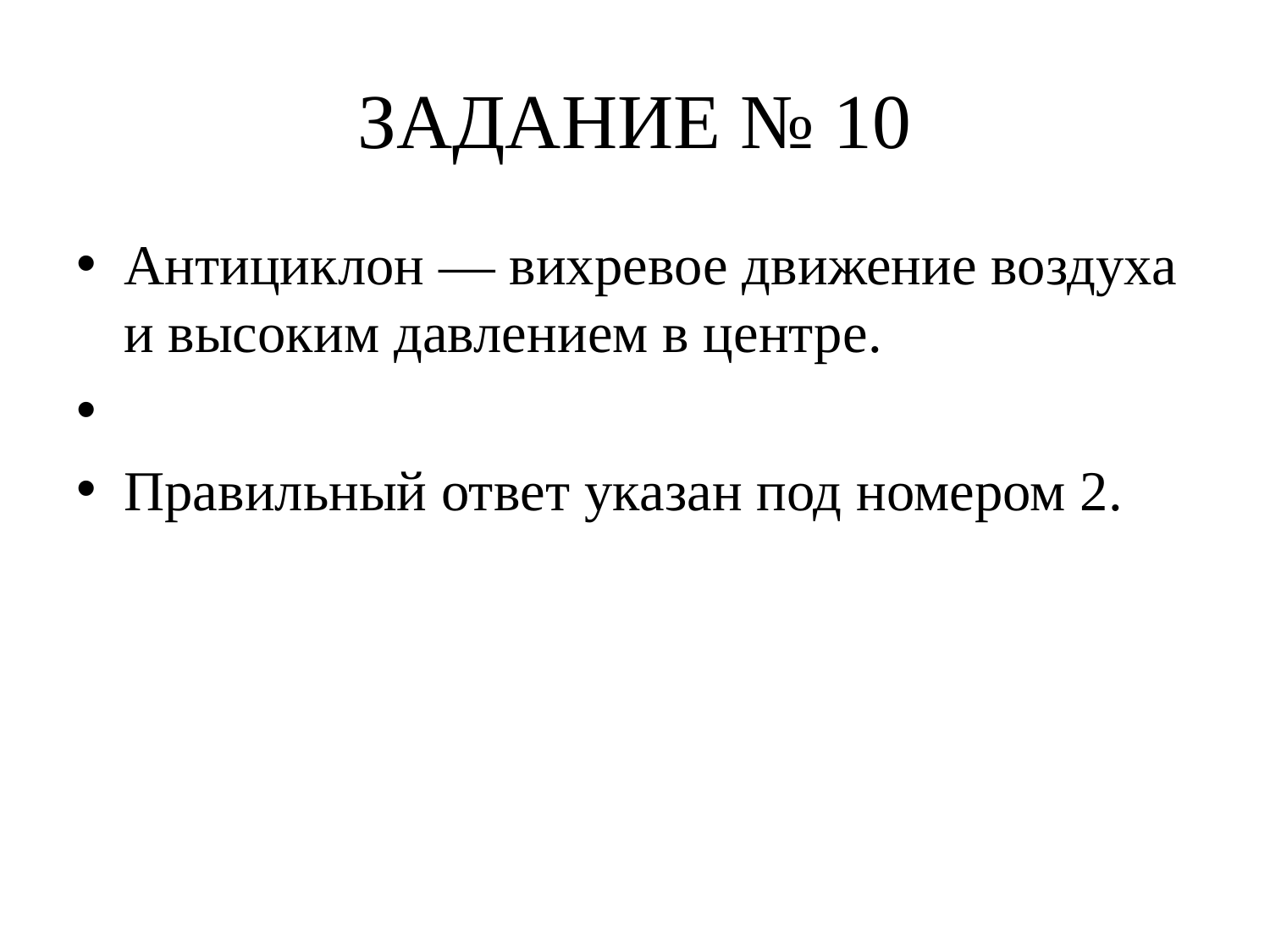

# ЗАДАНИЕ № 10
Антициклон — вихревое движение воздуха и высоким давлением в центре.

Правильный ответ ука­зан под но­ме­ром 2.